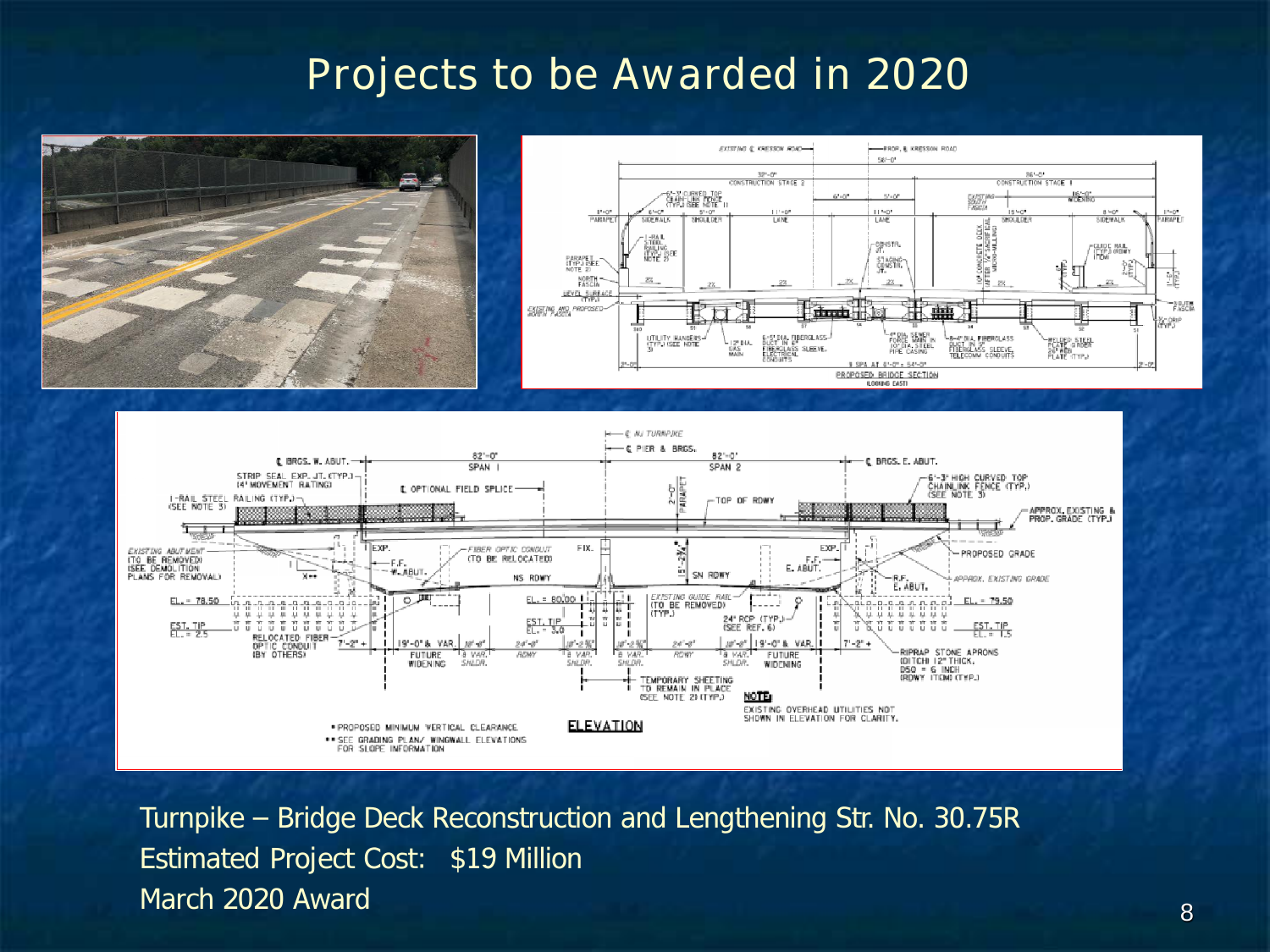

# Projects to be Awarded in 2020

Turnpike – Bridge Deck Reconstruction and Lengthening Str. No. 30.75R  Estimated Project Cost:	$19 Million
March 2020 Award

8